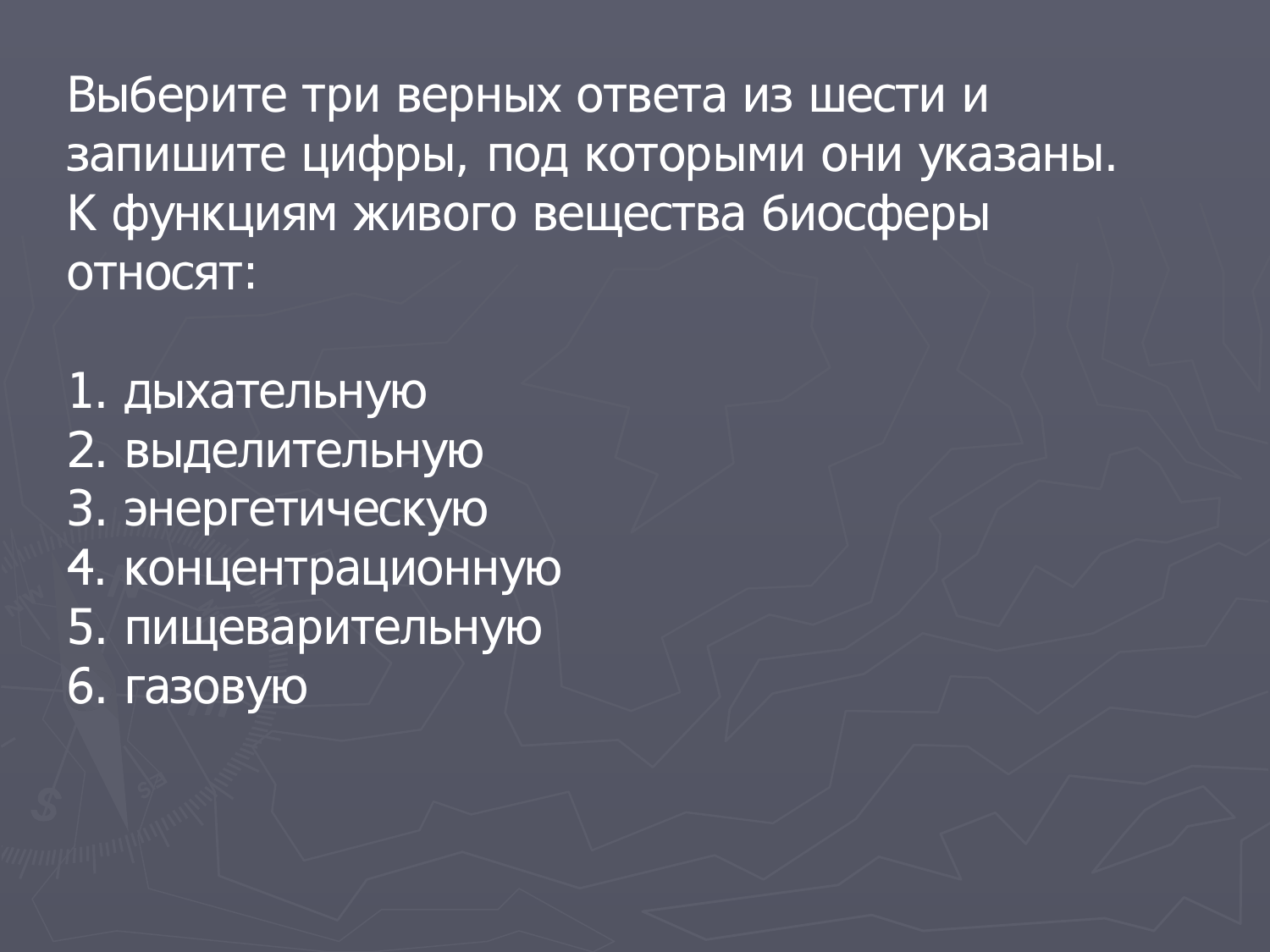

Выберите три верных ответа из шести и запишите цифры, под которыми они указаны.
К функциям живого вещества биосферы относят:

1. дыхательную
2. выделительную
3. энергетическую
4. концентрационную
5. пищеварительную
6. газовую